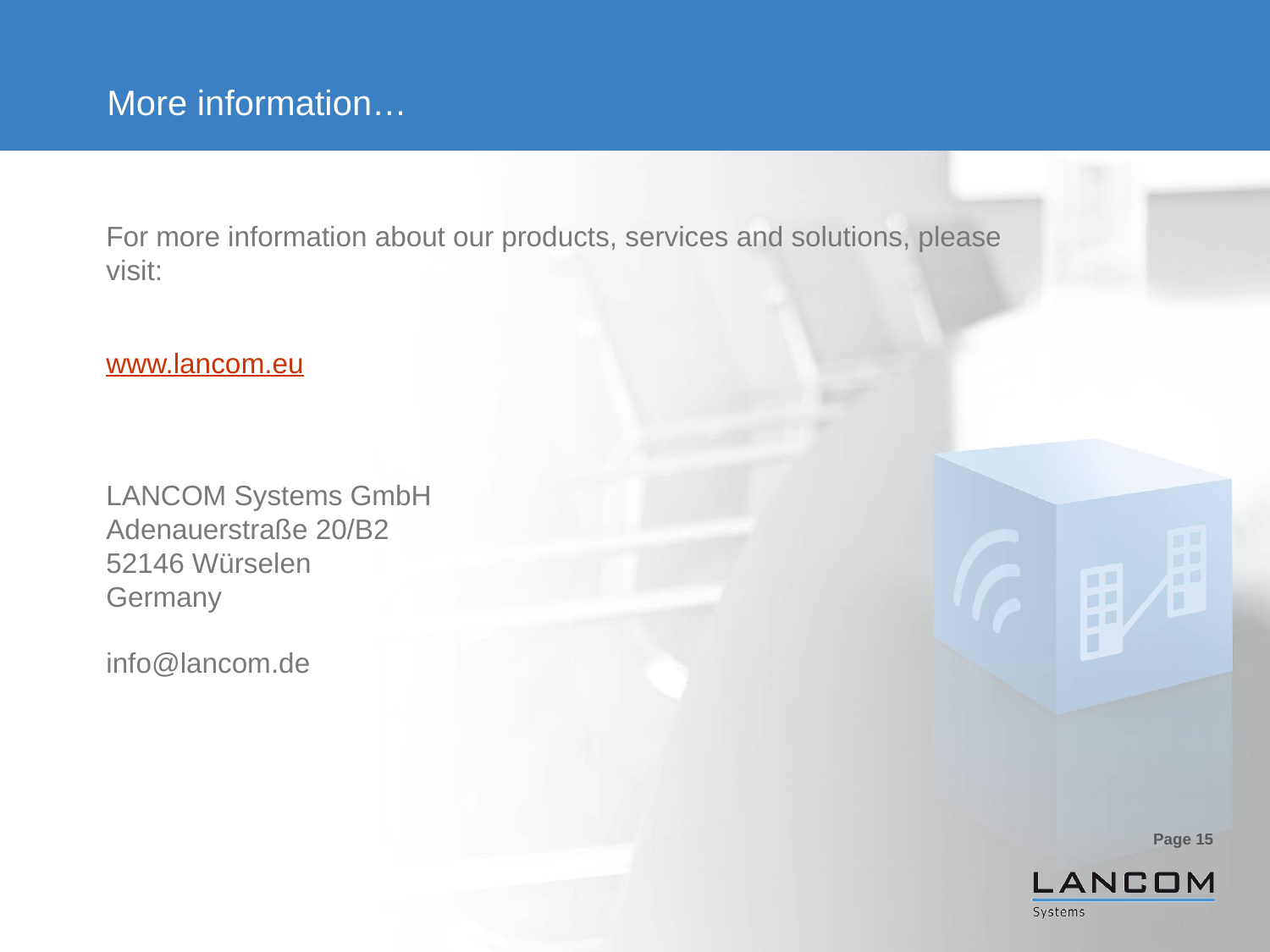

# More information…
For more information about our products, services and solutions, please visit:
www.lancom.eu

LANCOM Systems GmbH
Adenauerstraße 20/B2
52146 Würselen
Germany
info@lancom.de